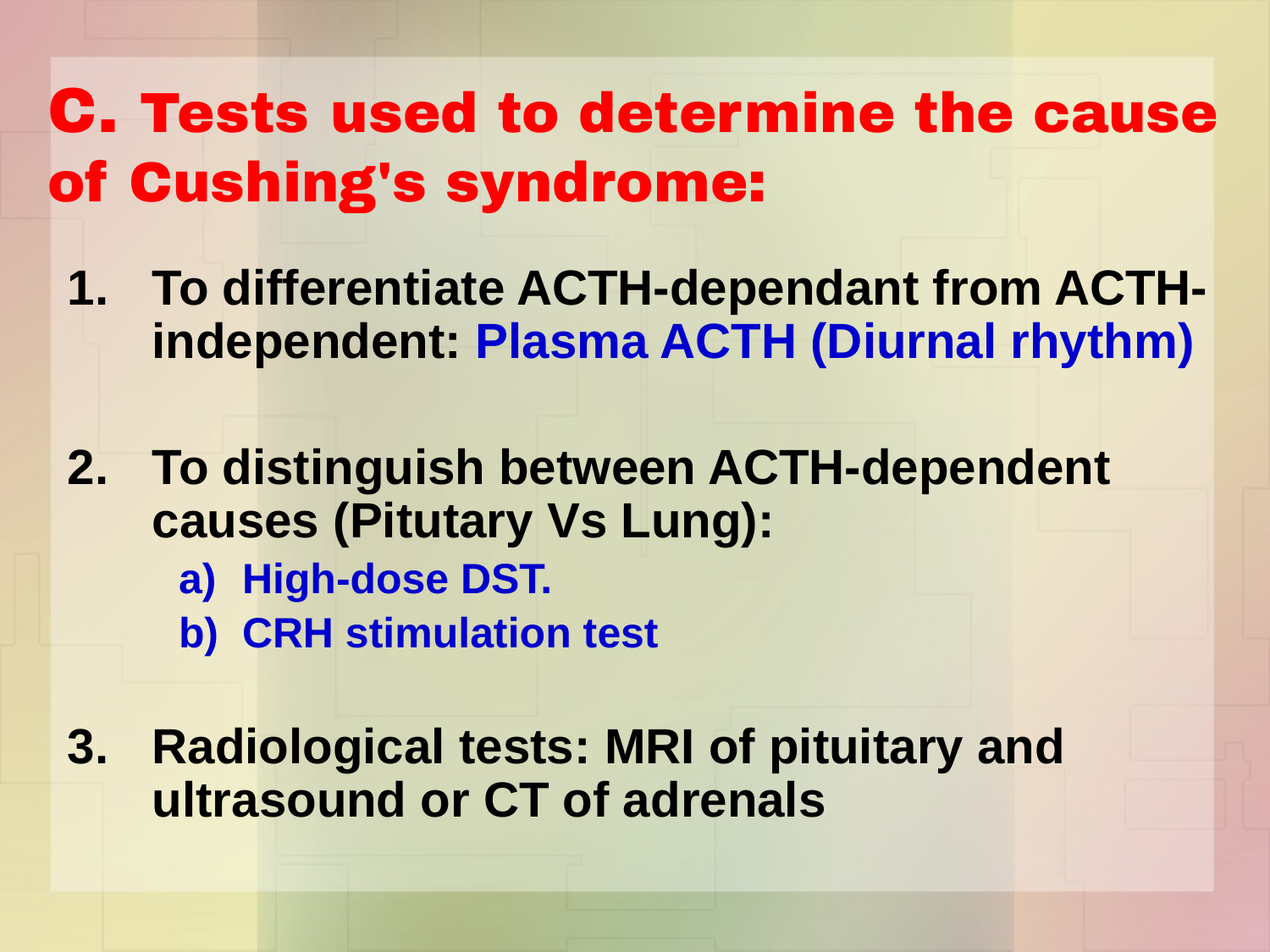

C. Tests used to determine the cause of Cushing's syndrome:
To differentiate ACTH-dependant from ACTH-independent: Plasma ACTH (Diurnal rhythm)

To distinguish between ACTH-dependent causes (Pitutary Vs Lung):
High-dose DST.
CRH stimulation test

Radiological tests: MRI of pituitary and ultrasound or CT of adrenals